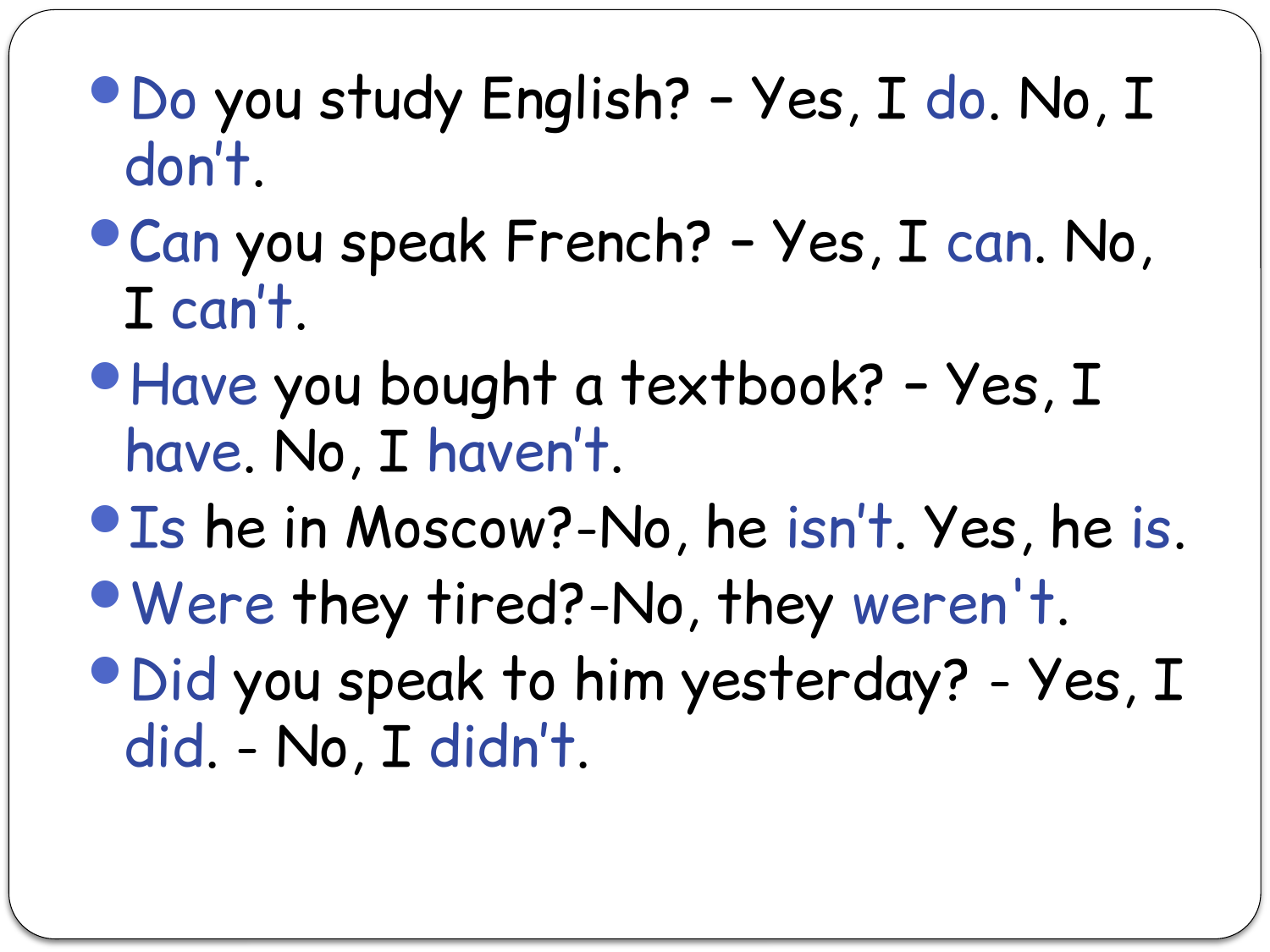

Do you study English? – Yes, I do. No, I don’t.
Can you speak French? – Yes, I can. No, I can’t.
Have you bought a textbook? – Yes, I have. No, I haven’t.
Is he in Moscow?-No, he isn’t. Yes, he is.
Were they tired?-No, they weren't.
Did you speak to him yesterday? - Yes, I did. - No, I didn’t.